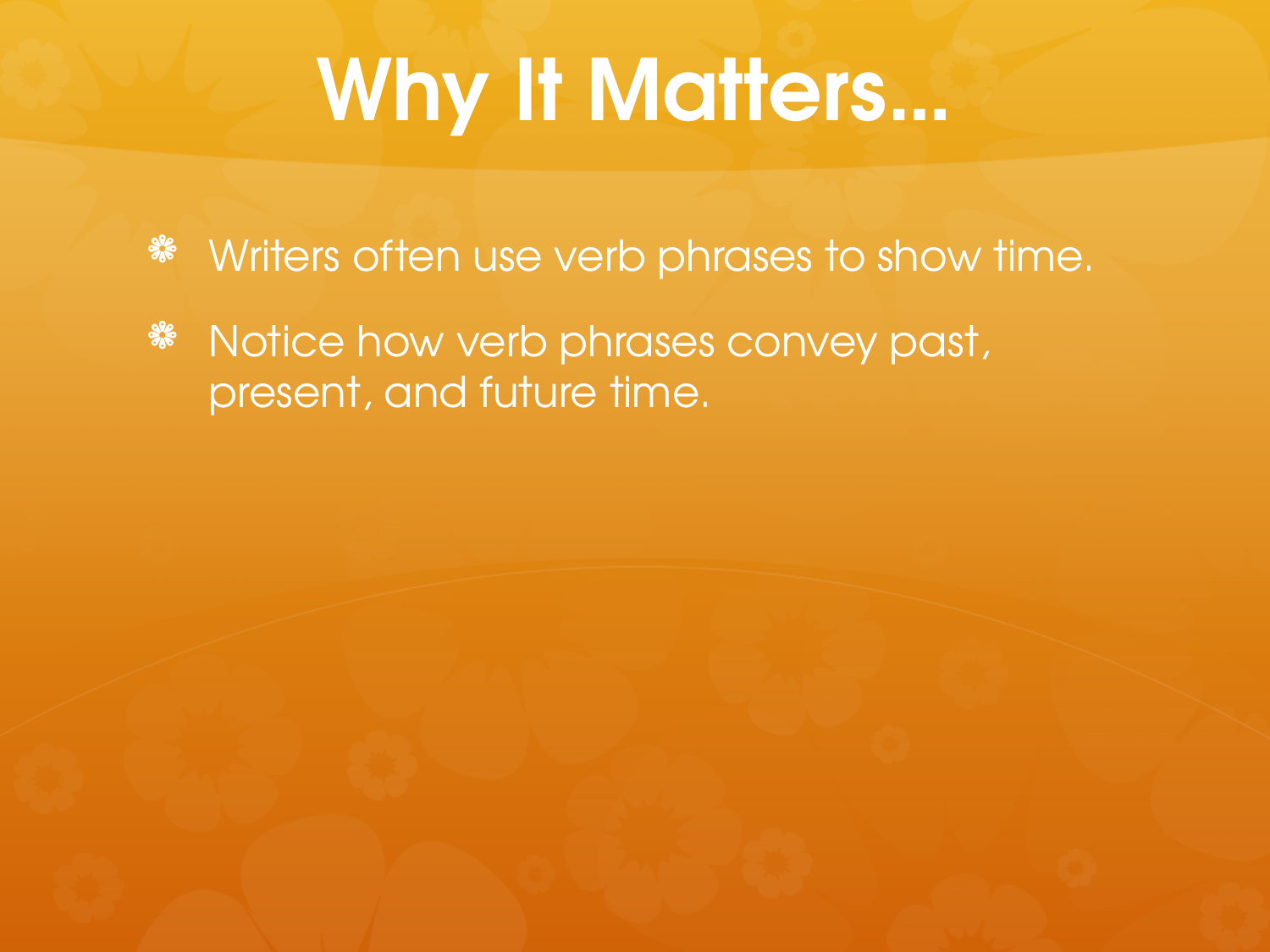

# Why It Matters…
Writers often use verb phrases to show time.
Notice how verb phrases convey past, present, and future time.